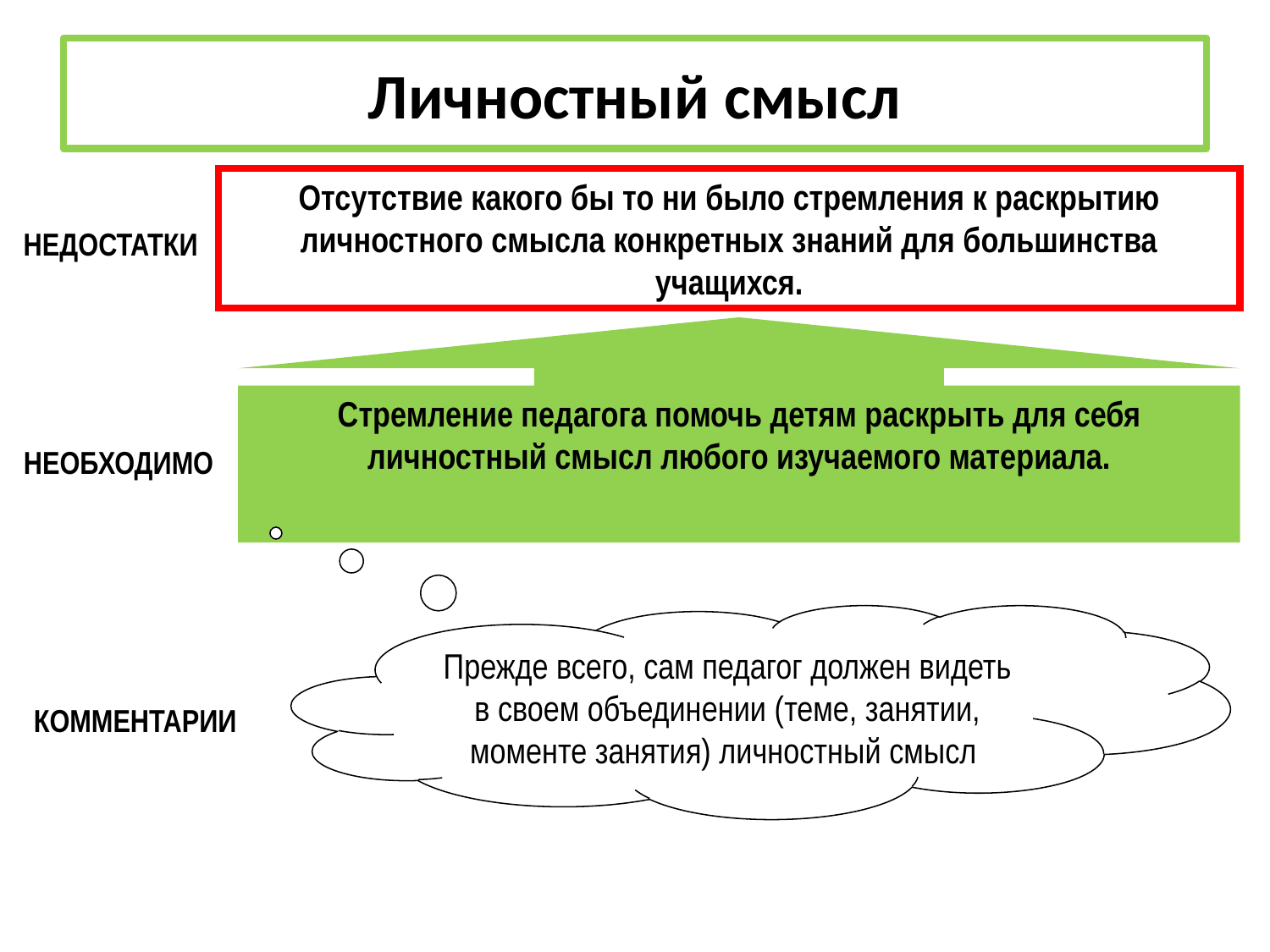

Личностный смысл
Отсутствие какого бы то ни было стремления к раскрытию личностного смысла конкретных знаний для большинства учащихся.
НЕДОСТАТКИ
Стремление педагога помочь детям раскрыть для себя личностный смысл любого изучаемого материала.

НЕОБХОДИМО
Прежде всего, сам педагог должен видеть в своем объединении (теме, занятии, моменте занятия) личностный смысл
КОММЕНТАРИИ